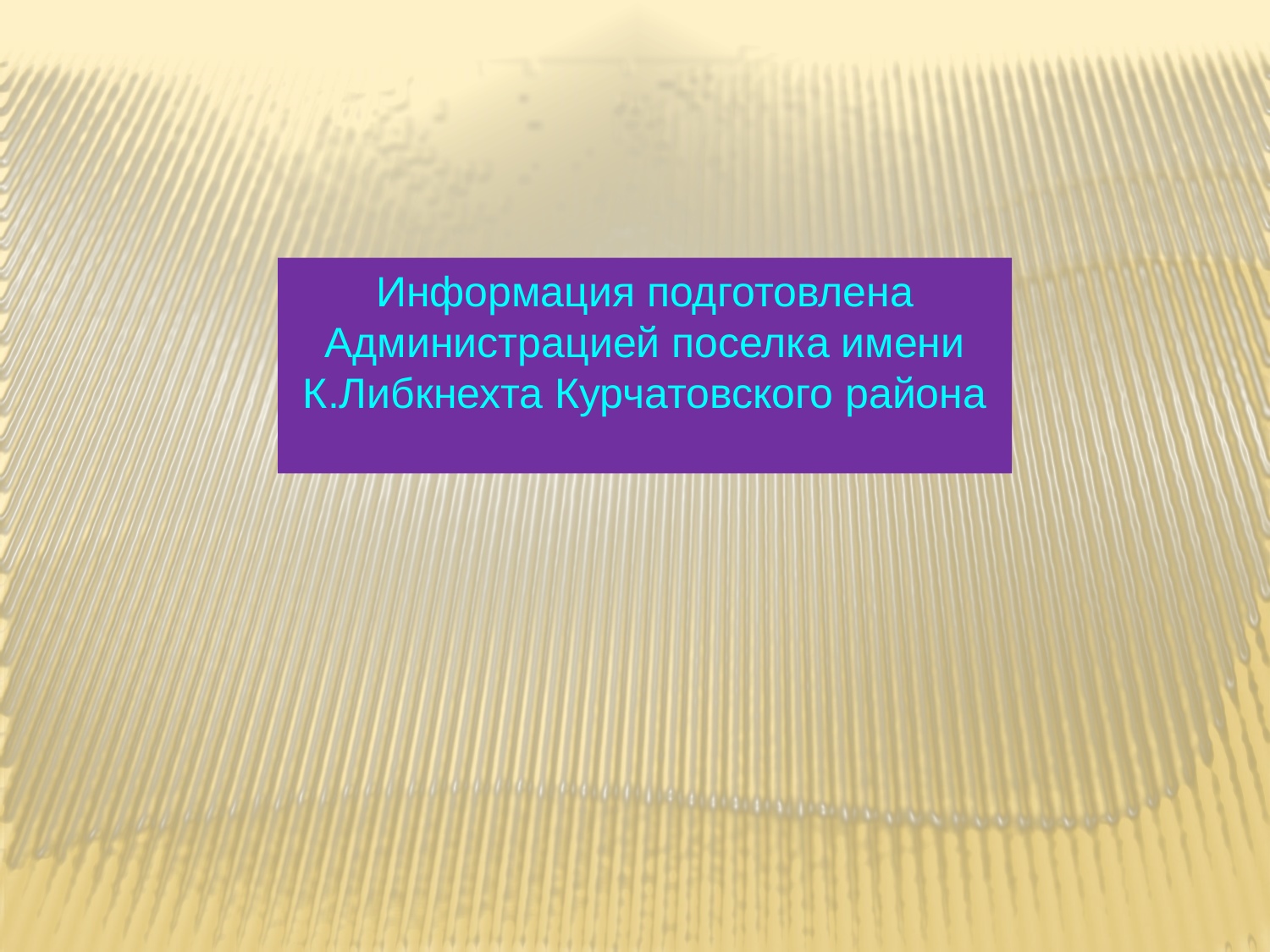

Информация подготовлена Администрацией поселка имени К.Либкнехта Курчатовского района